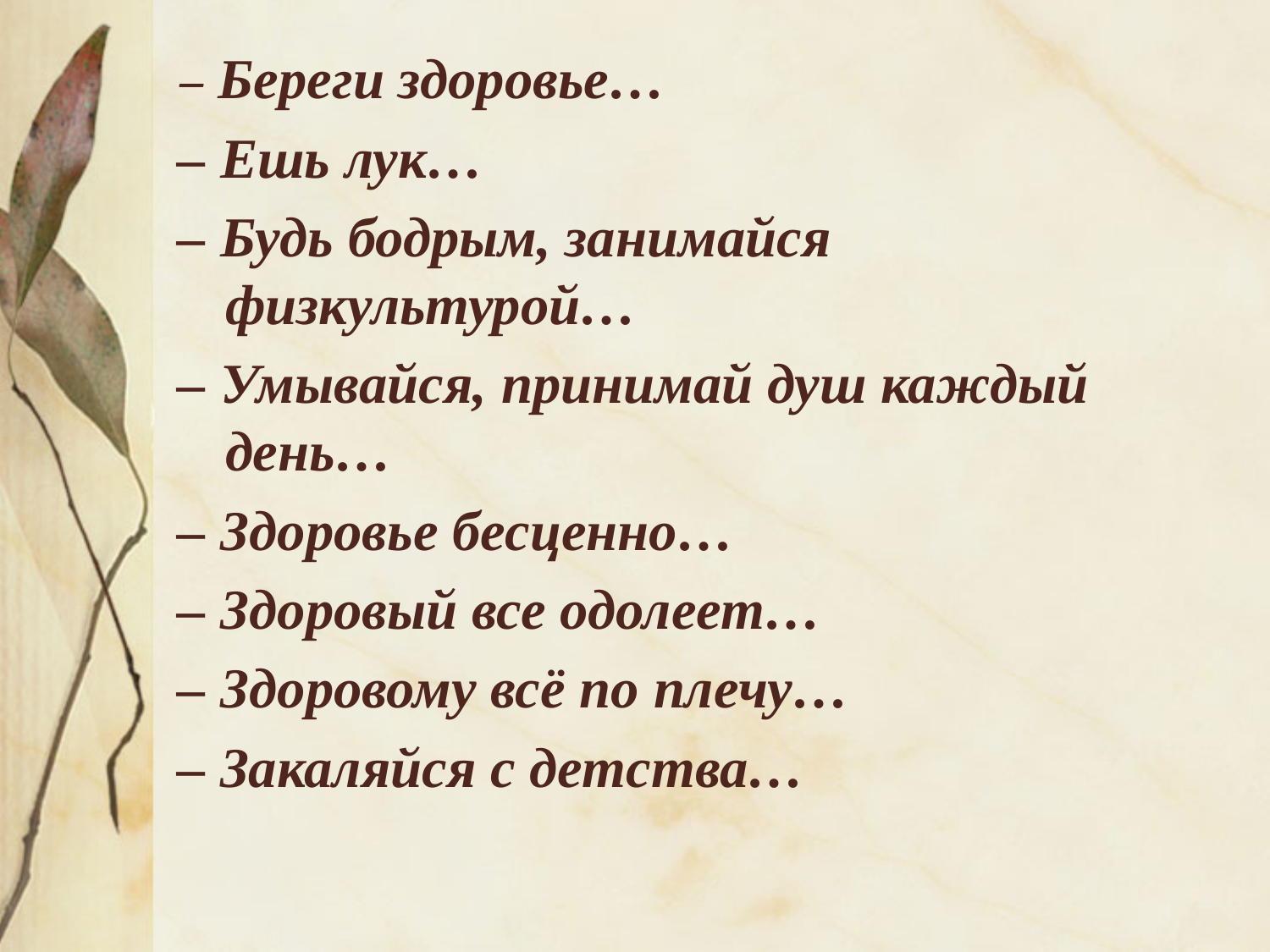

– Береги здоровье…
– Ешь лук…
– Будь бодрым, занимайся физкультурой…
– Умывайся, принимай душ каждый день…
– Здоровье бесценно…
– Здоровый все одолеет…
– Здоровому всё по плечу…
– Закаляйся с детства…